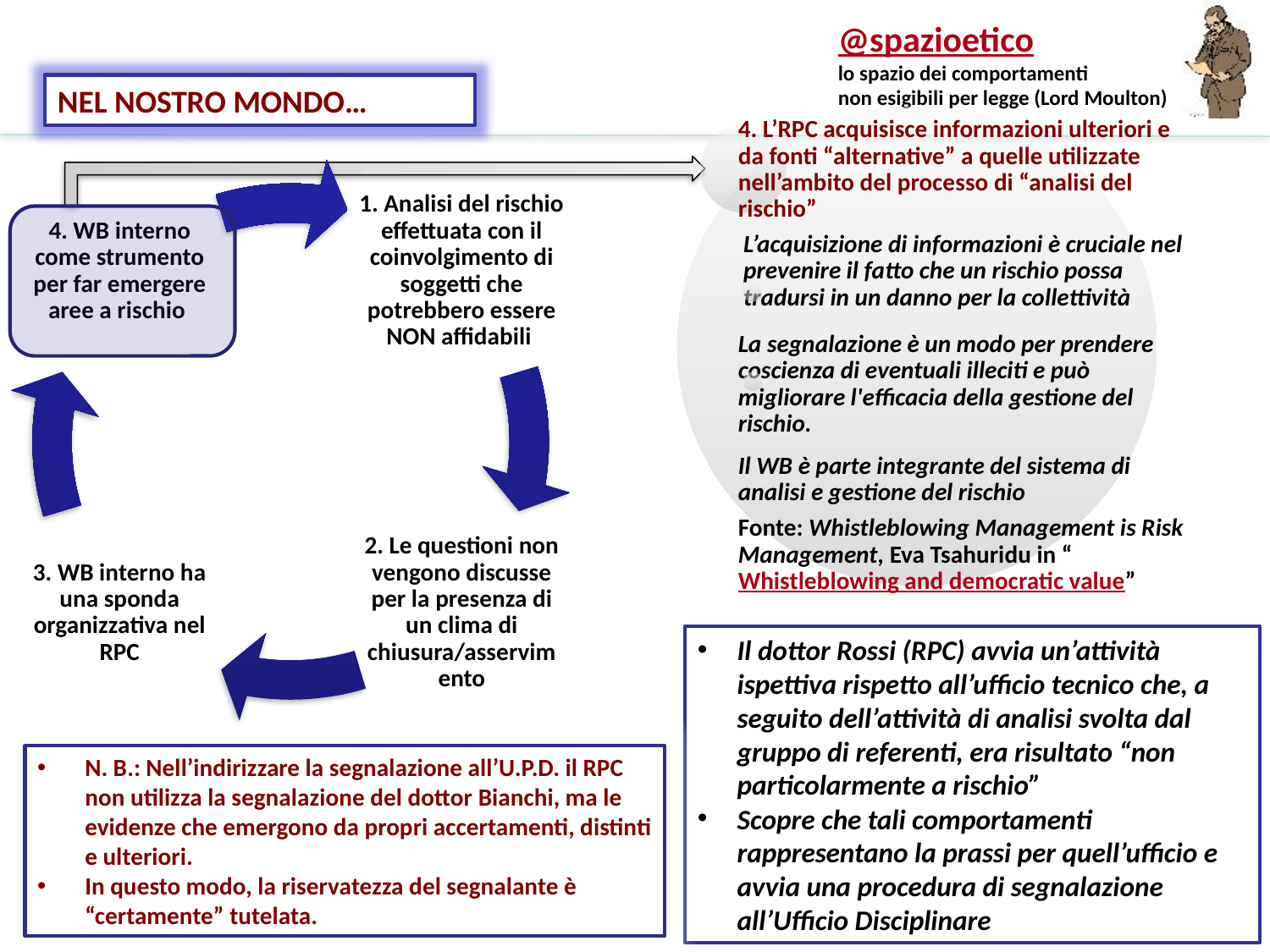

NEL NOSTRO MONDO…
4. L’RPC acquisisce informazioni ulteriori e da fonti “alternative” a quelle utilizzate nell’ambito del processo di “analisi del rischio”
L’acquisizione di informazioni è cruciale nel prevenire il fatto che un rischio possa tradursi in un danno per la collettività
La segnalazione è un modo per prendere coscienza di eventuali illeciti e può migliorare l'efficacia della gestione del rischio.
Il WB è parte integrante del sistema di analisi e gestione del rischio
Fonte: Whistleblowing Management is Risk Management, Eva Tsahuridu in “Whistleblowing and democratic value”
1. Analisi del rischio effettuata con il coinvolgimento di soggetti che potrebbero essere NON affidabili
2. Le questioni non vengono discusse per la presenza di un clima di chiusura/asservimento
3. WB interno ha una sponda organizzativa nel RPC
4. WB interno come strumento per far emergere aree a rischio

Il dottor Rossi (RPC) avvia un’attività ispettiva rispetto all’ufficio tecnico che, a seguito dell’attività di analisi svolta dal gruppo di referenti, era risultato “non particolarmente a rischio”
Scopre che tali comportamenti rappresentano la prassi per quell’ufficio e avvia una procedura di segnalazione all’Ufficio Disciplinare
N. B.: Nell’indirizzare la segnalazione all’U.P.D. il RPC non utilizza la segnalazione del dottor Bianchi, ma le evidenze che emergono da propri accertamenti, distinti e ulteriori.
In questo modo, la riservatezza del segnalante è “certamente” tutelata.